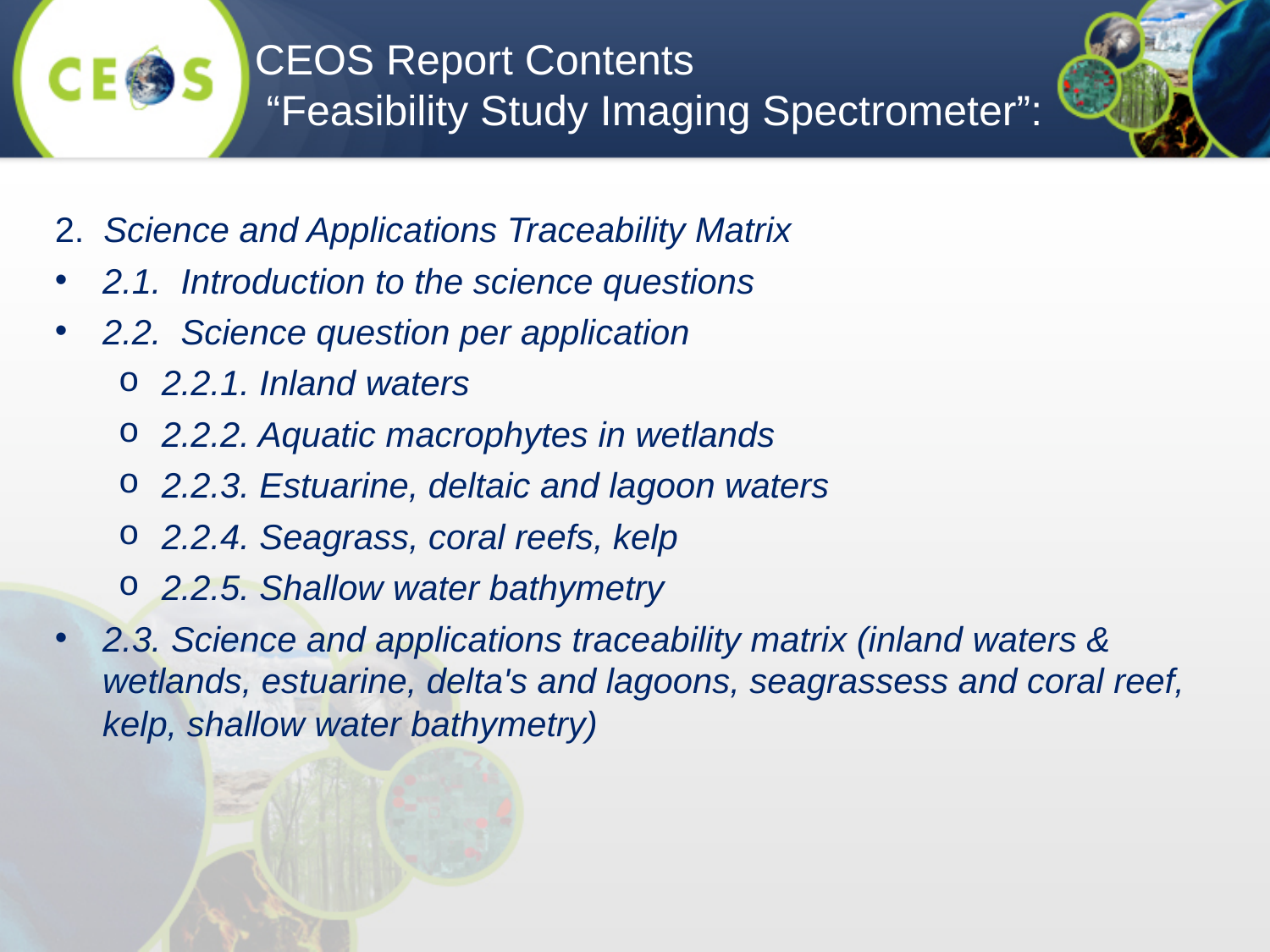

CEOS Report Contents
 “Feasibility Study Imaging Spectrometer”:

2.  Science and Applications Traceability Matrix
2.1.  Introduction to the science questions
2.2.  Science question per application
2.2.1. Inland waters
2.2.2. Aquatic macrophytes in wetlands
2.2.3. Estuarine, deltaic and lagoon waters
2.2.4. Seagrass, coral reefs, kelp
2.2.5. Shallow water bathymetry
2.3. Science and applications traceability matrix (inland waters & wetlands, estuarine, delta's and lagoons, seagrassess and coral reef, kelp, shallow water bathymetry)